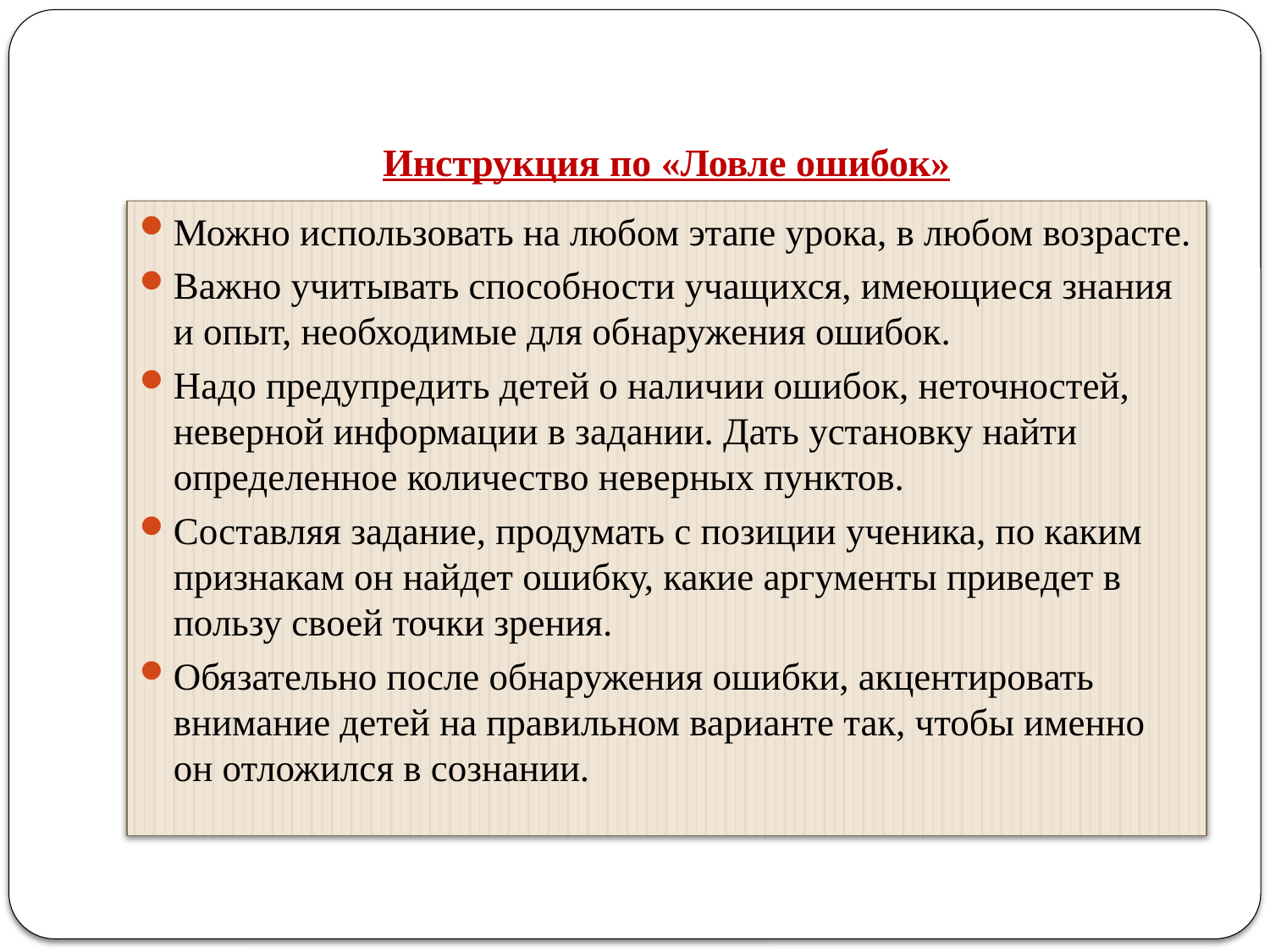

# Инструкция по «Ловле ошибок»
Можно использовать на любом этапе урока, в любом возрасте.
Важно учитывать способности учащихся, имеющиеся знания и опыт, необходимые для обнаружения ошибок.
Надо предупредить детей о наличии ошибок, неточностей, неверной информации в задании. Дать установку найти определенное количество неверных пунктов.
Составляя задание, продумать с позиции ученика, по каким признакам он найдет ошибку, какие аргументы приведет в пользу своей точки зрения.
Обязательно после обнаружения ошибки, акцентировать внимание детей на правильном варианте так, чтобы именно он отложился в сознании.